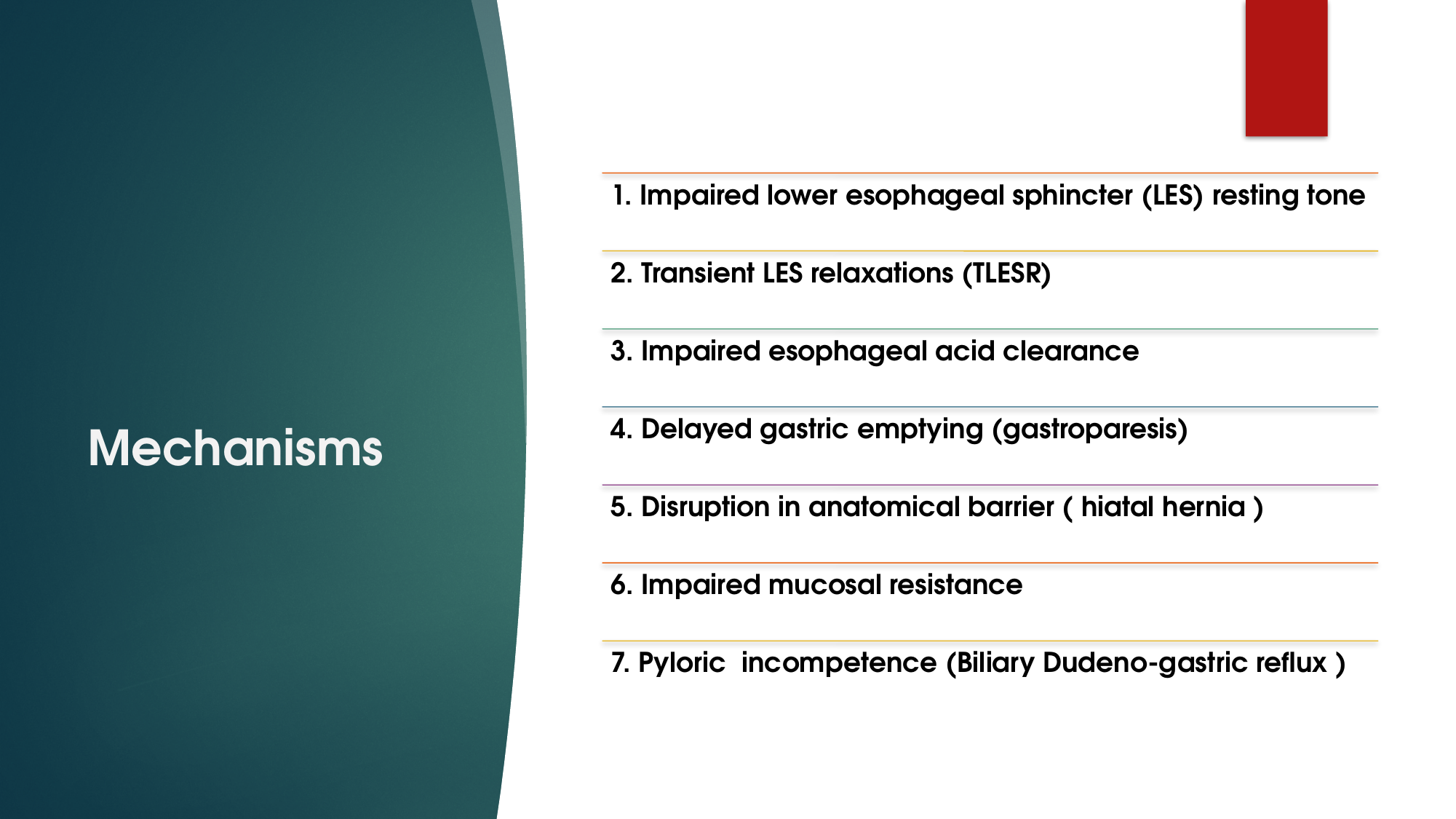

# Mechanisms
1. Impaired lower esophageal sphincter (LES) resting tone
2. Transient LES relaxations (TLESR)
3. Impaired esophageal acid clearance
4. Delayed gastric emptying (gastroparesis)
5. Disruption in anatomical barrier ( hiatal hernia )
6. Impaired mucosal resistance
7. Pyloric  incompetence (Biliary Dudeno-gastric reflux )